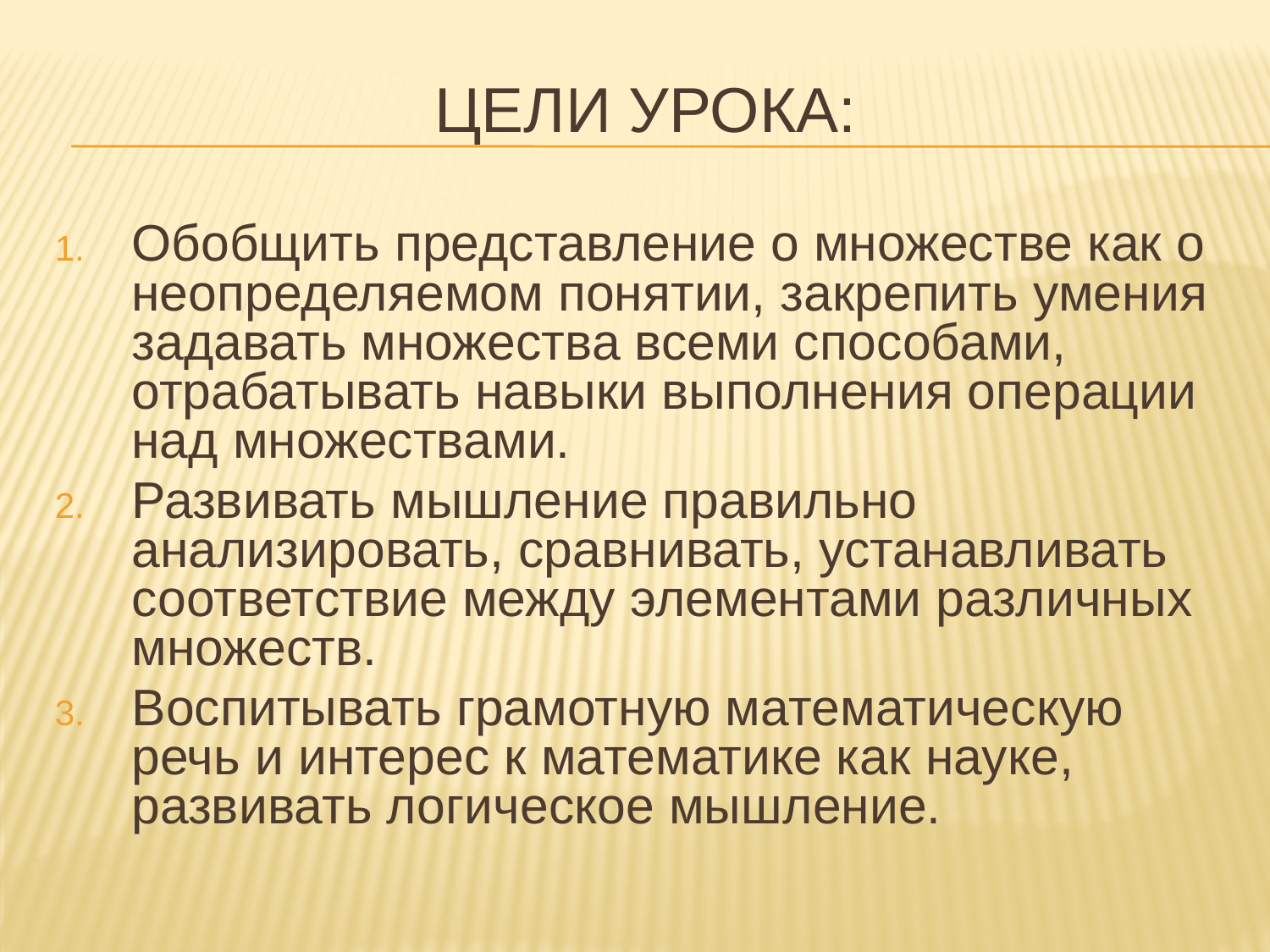

# Цели урока:
Обобщить представление о множестве как о неопределяемом понятии, закрепить умения задавать множества всеми способами, отрабатывать навыки выполнения операции над множествами.
Развивать мышление правильно анализировать, сравнивать, устанавливать соответствие между элементами различных множеств.
Воспитывать грамотную математическую речь и интерес к математике как науке, развивать логическое мышление.